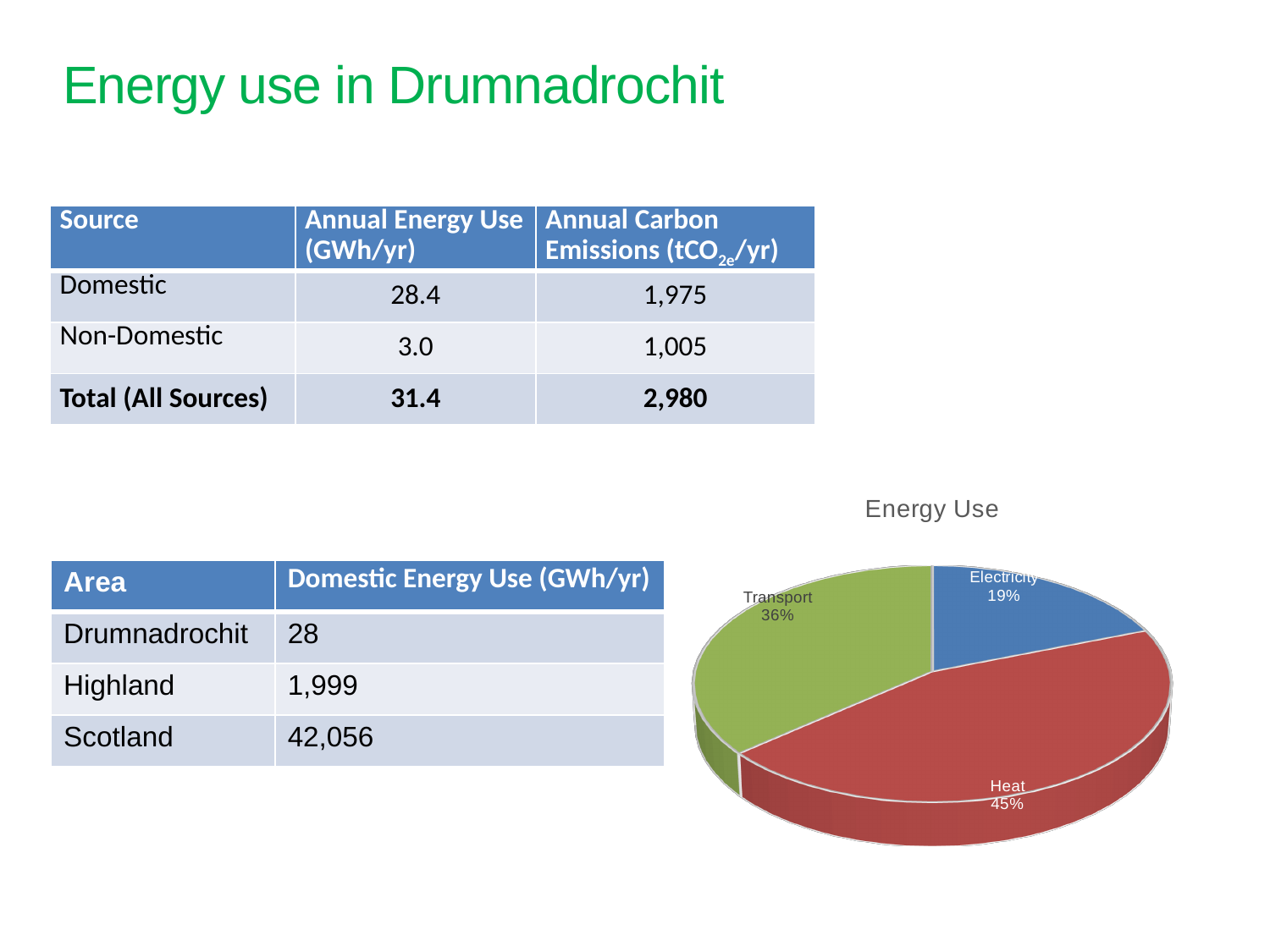

# Energy use in Drumnadrochit
| Source | Annual Energy Use (GWh/yr) | Annual Carbon Emissions (tCO2e/yr) |
| --- | --- | --- |
| Domestic | 28.4 | 1,975 |
| Non-Domestic | 3.0 | 1,005 |
| Total (All Sources) | 31.4 | 2,980 |

A Local Energy Plan for Drumnadrochit

[unsupported chart]

| Area | Domestic Energy Use (GWh/yr) |
| --- | --- |
| Drumnadrochit | 28 |
| Highland | 1,999 |
| Scotland | 42,056 |